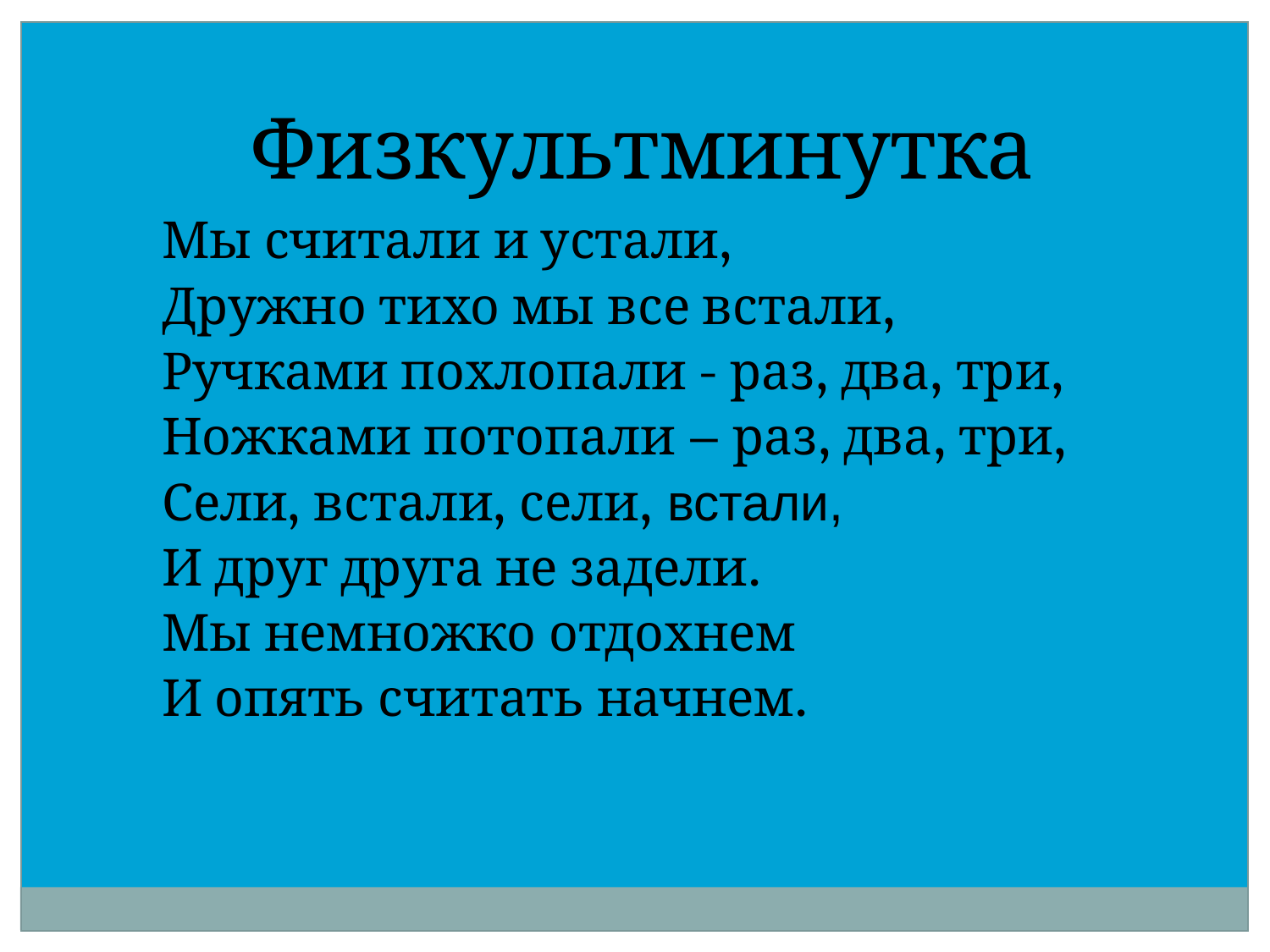

Физкультминутка
Мы считали и устали,
Дружно тихо мы все встали,
Ручками похлопали - раз, два, три,
Ножками потопали – раз, два, три,
Сели, встали, сели, встали,
И друг друга не задели.
Мы немножко отдохнем
И опять считать начнем.